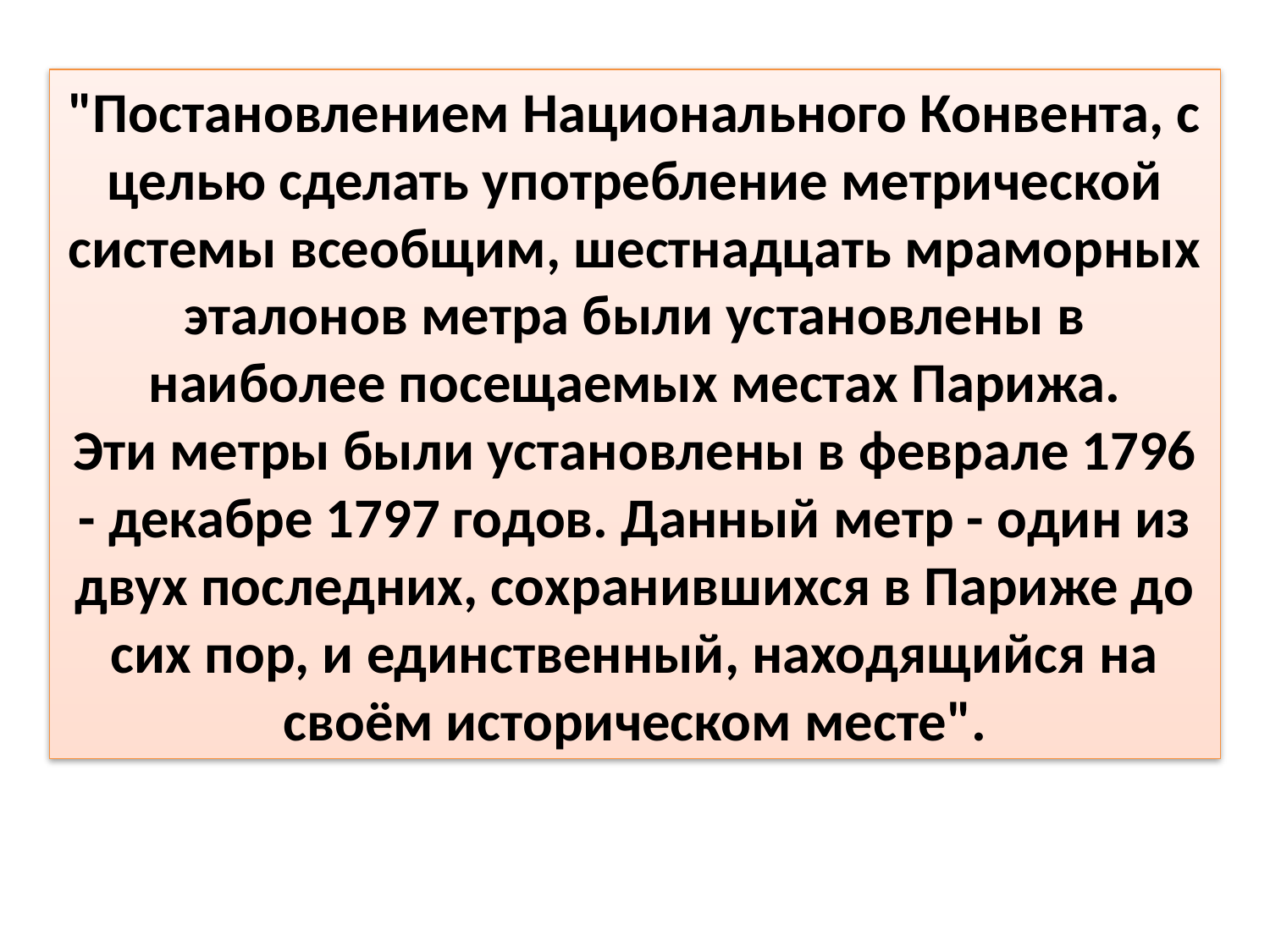

"Постановлением Национального Конвента, с целью сделать употребление метрической системы всеобщим, шестнадцать мраморных эталонов метра были установлены в наиболее посещаемых местах Парижа.
Эти метры были установлены в феврале 1796 - декабре 1797 годов. Данный метр - один из двух последних, сохранившихся в Париже до сих пор, и единственный, находящийся на своём историческом месте".